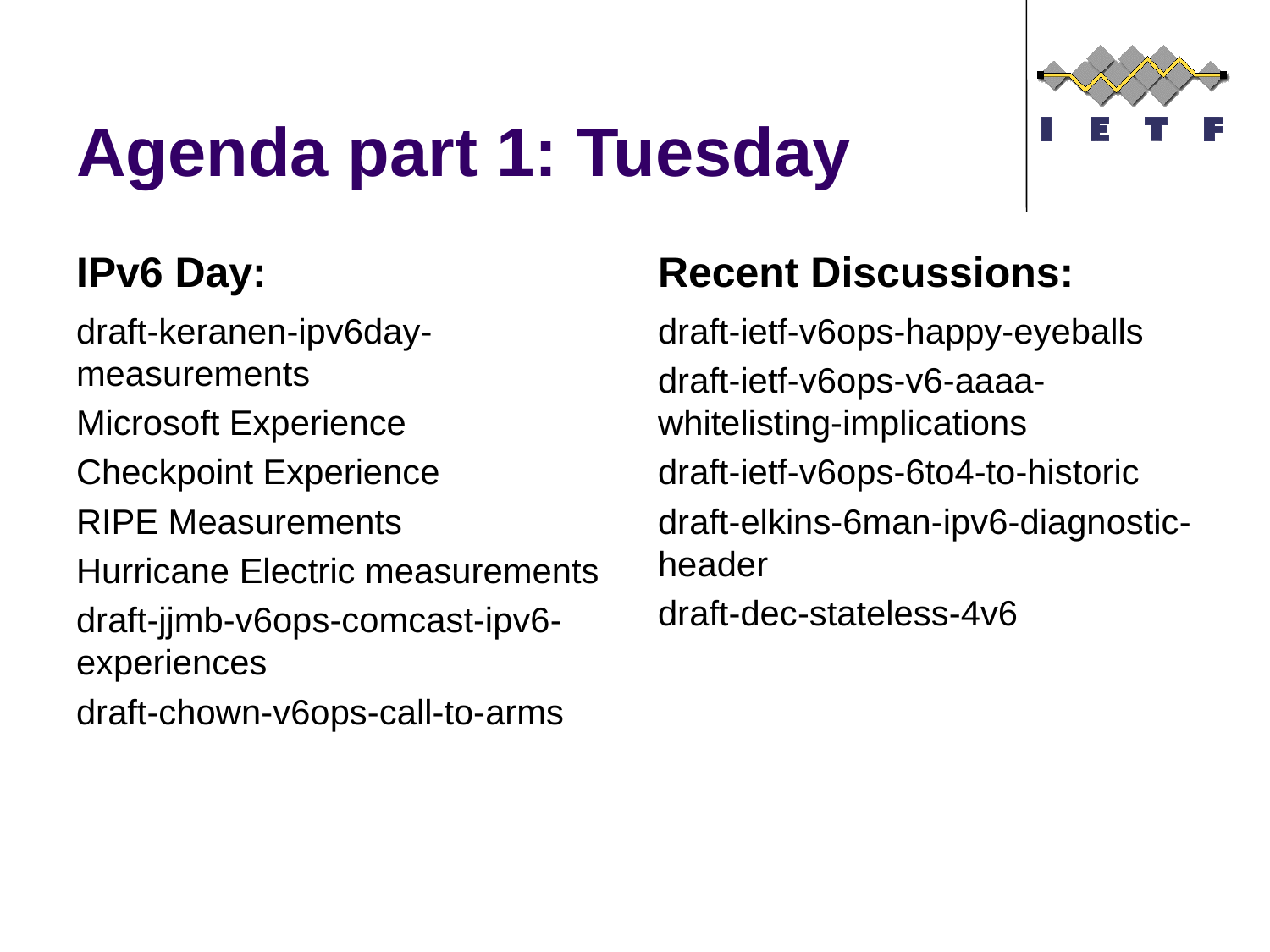

# Agenda part 1: Tuesday
IPv6 Day:
Recent Discussions:
draft-keranen-ipv6day-measurements
Microsoft Experience
Checkpoint Experience
RIPE Measurements
Hurricane Electric measurements
draft-jjmb-v6ops-comcast-ipv6-experiences
draft-chown-v6ops-call-to-arms
draft-ietf-v6ops-happy-eyeballs
draft-ietf-v6ops-v6-aaaa-whitelisting-implications
draft-ietf-v6ops-6to4-to-historic
draft-elkins-6man-ipv6-diagnostic-header
draft-dec-stateless-4v6